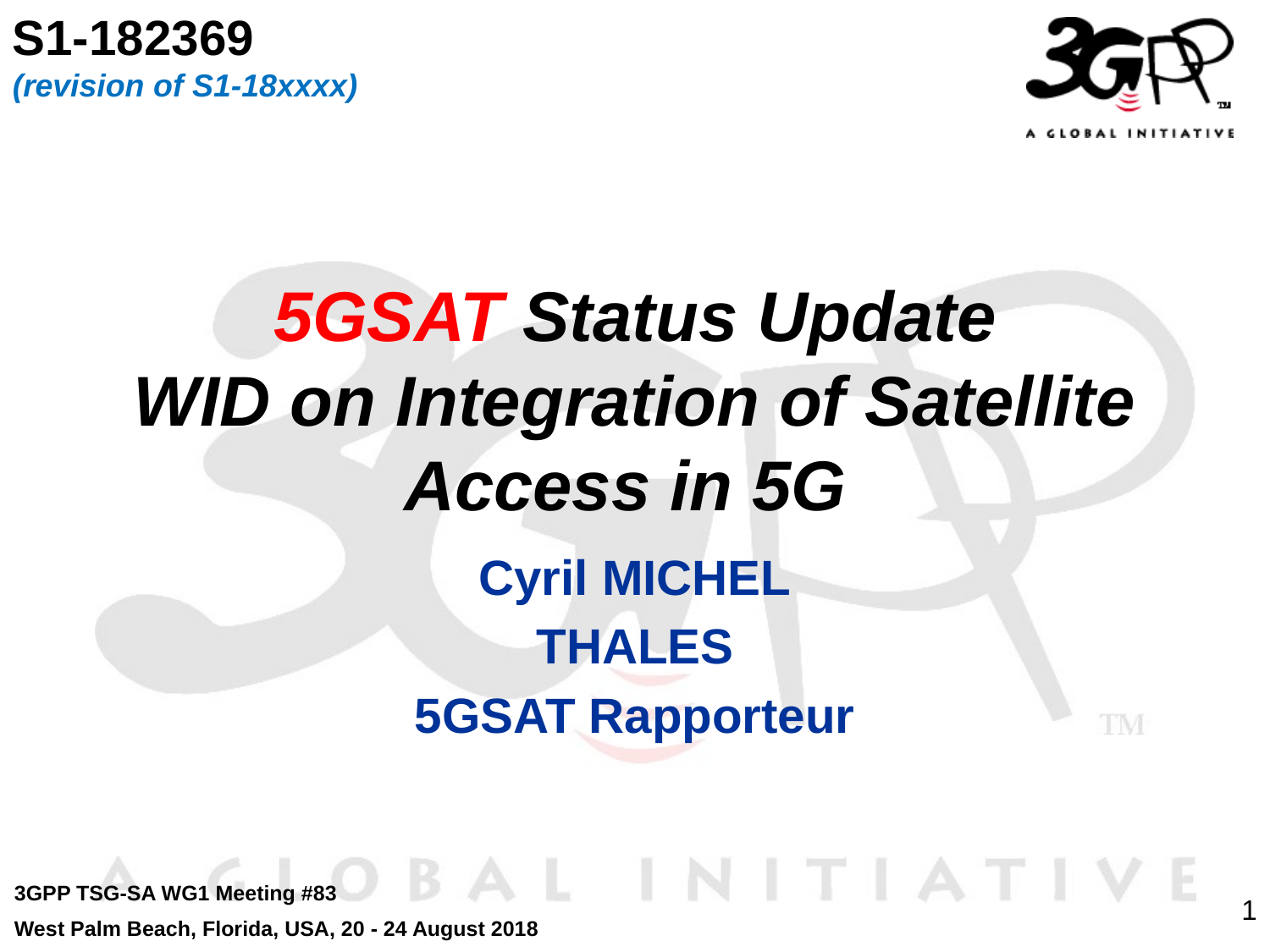

S1-182369
(revision of S1-18xxxx)
# 5GSAT Status Update WID on Integration of Satellite Access in 5G
Cyril MICHEL
THALES
5GSAT Rapporteur
3GPP TSG-SA WG1 Meeting #83
West Palm Beach, Florida, USA, 20 - 24 August 2018
1